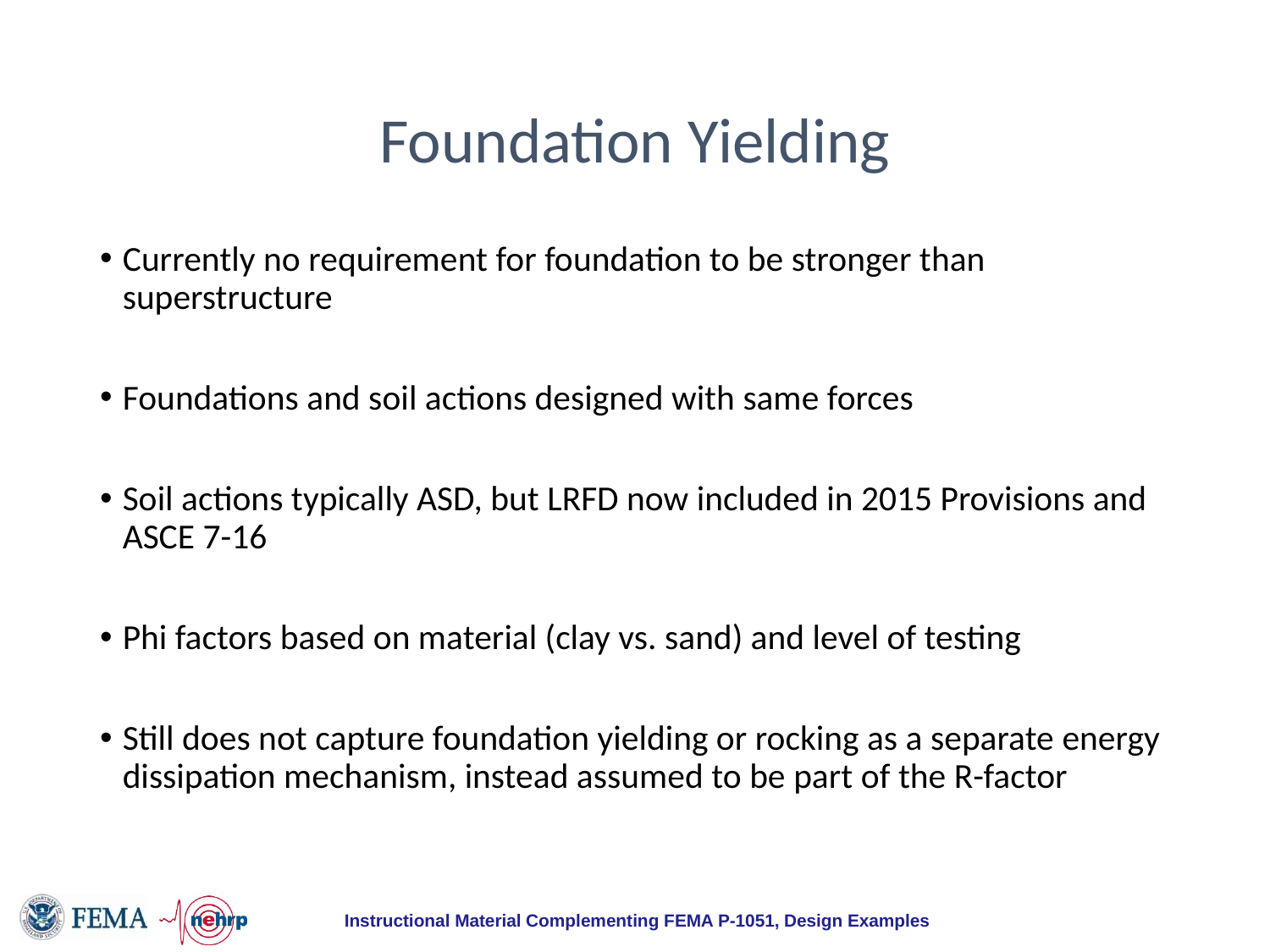

# Foundation Yielding
Currently no requirement for foundation to be stronger than superstructure

Foundations and soil actions designed with same forces

Soil actions typically ASD, but LRFD now included in 2015 Provisions and ASCE 7-16

Phi factors based on material (clay vs. sand) and level of testing

Still does not capture foundation yielding or rocking as a separate energy dissipation mechanism, instead assumed to be part of the R-factor